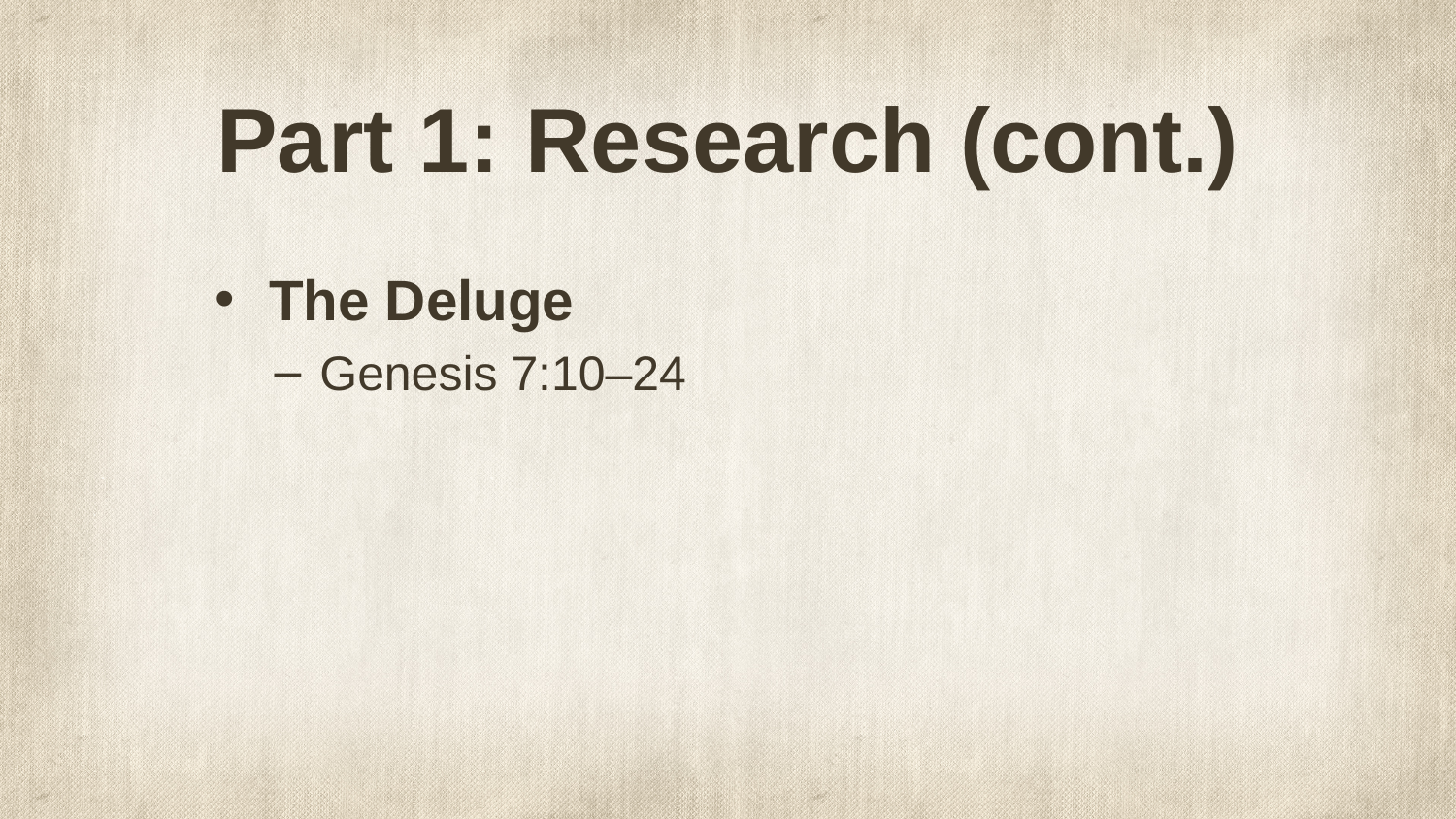

# Part 1: Research (cont.)
The Deluge
Genesis 7:10–24